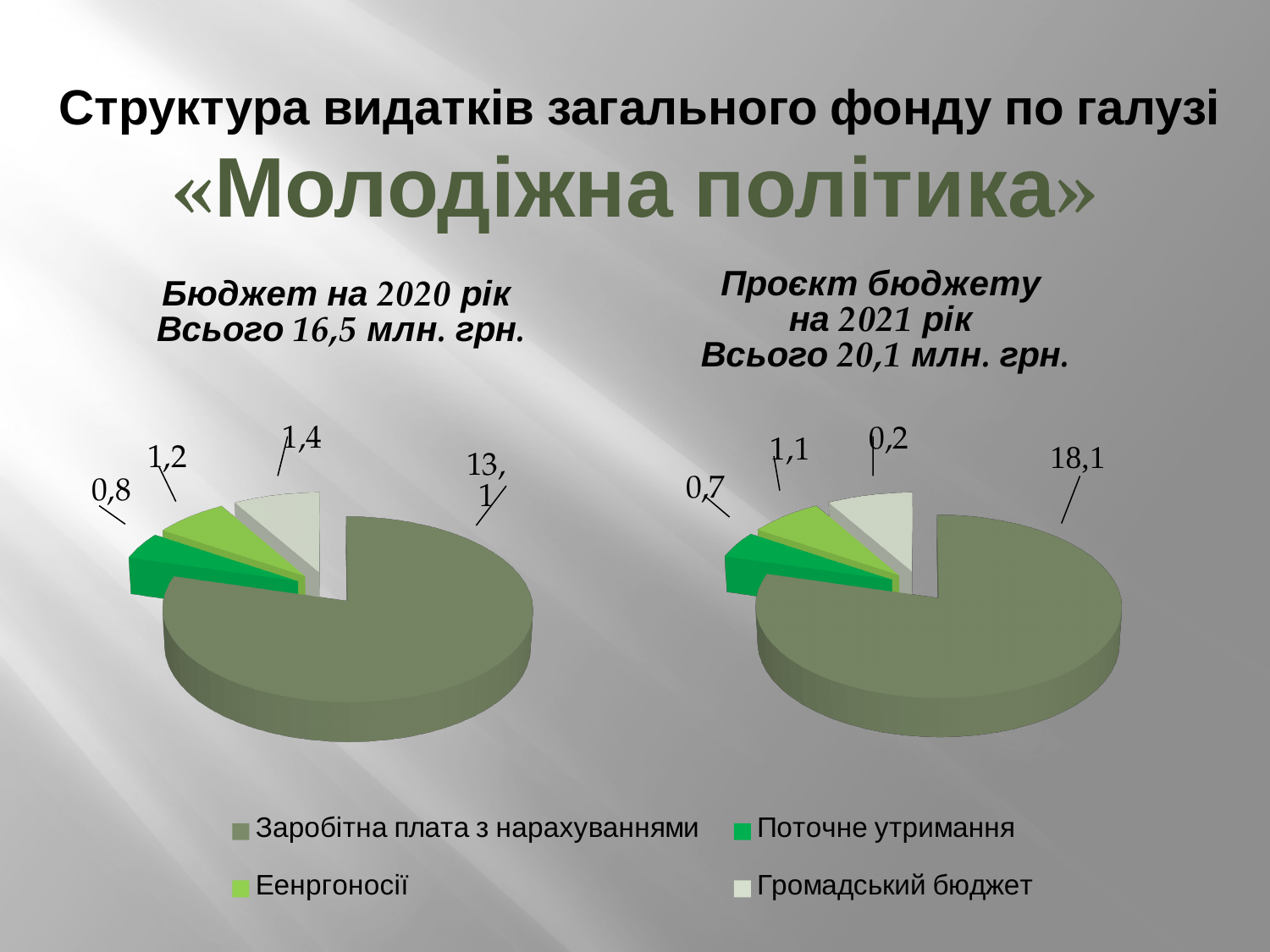

Структура видатків загального фонду по галузі

# «Молодіжна політика»

[unsupported chart]

[unsupported chart]

[unsupported chart]